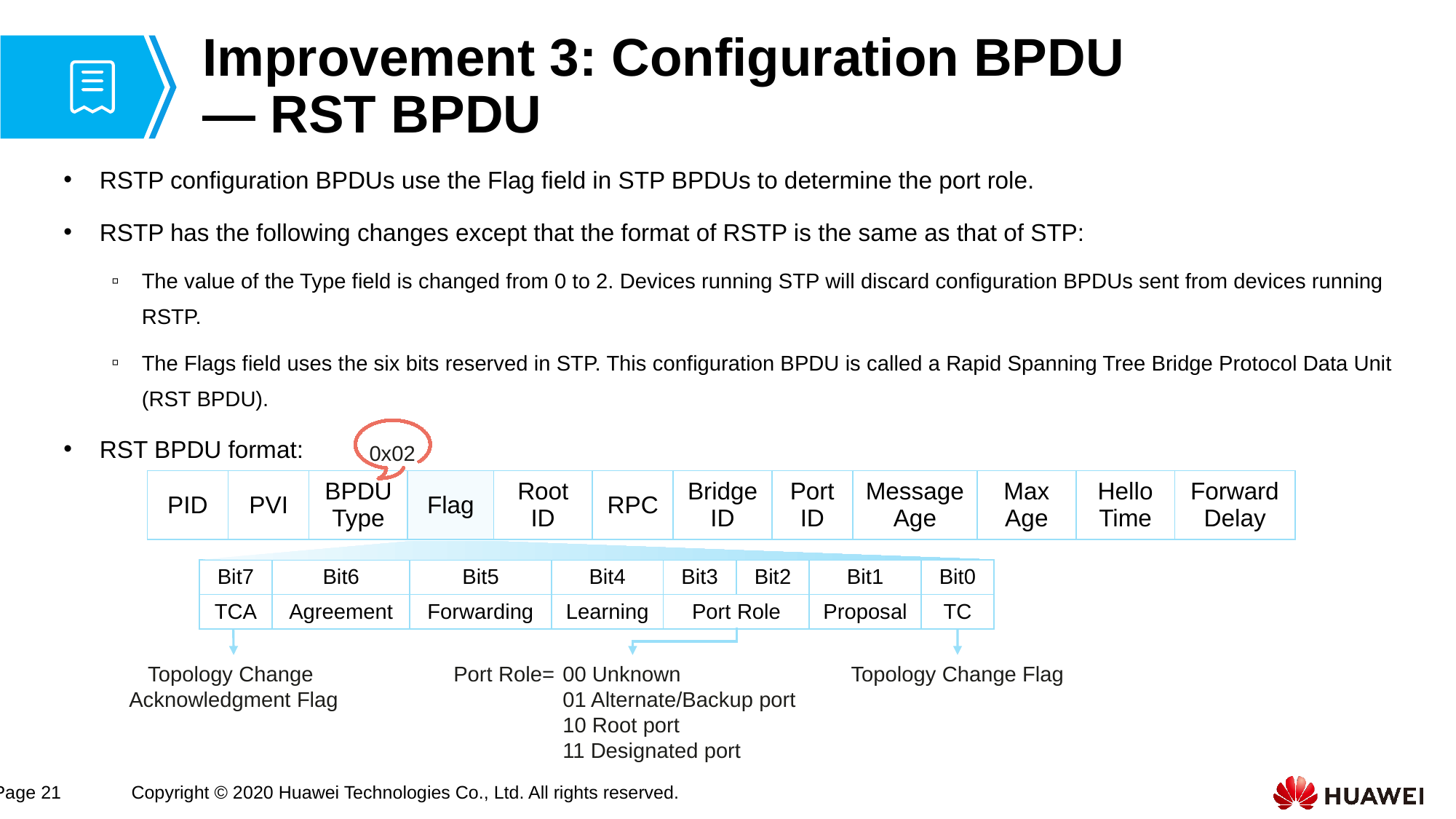

# Improvement 3: Configuration BPDU — RST BPDU
RSTP configuration BPDUs use the Flag field in STP BPDUs to determine the port role.
RSTP has the following changes except that the format of RSTP is the same as that of STP:
The value of the Type field is changed from 0 to 2. Devices running STP will discard configuration BPDUs sent from devices running RSTP.
The Flags field uses the six bits reserved in STP. This configuration BPDU is called a Rapid Spanning Tree Bridge Protocol Data Unit (RST BPDU).
RST BPDU format:
0x02

| PID | PVI | BPDU Type | Flag | Root ID | RPC | Bridge ID | Port ID | Message Age | Max Age | Hello Time | Forward Delay |
| --- | --- | --- | --- | --- | --- | --- | --- | --- | --- | --- | --- |

| Bit7 | Bit6 | Bit5 | Bit4 | Bit3 | Bit2 | Bit1 | Bit0 |
| --- | --- | --- | --- | --- | --- | --- | --- |
| TCA | Agreement | Forwarding | Learning | Port Role |  | Proposal | TC |
Topology Change
Acknowledgment Flag
Port Role=	00 Unknown
	01 Alternate/Backup port
	10 Root port
	11 Designated port
Topology Change Flag